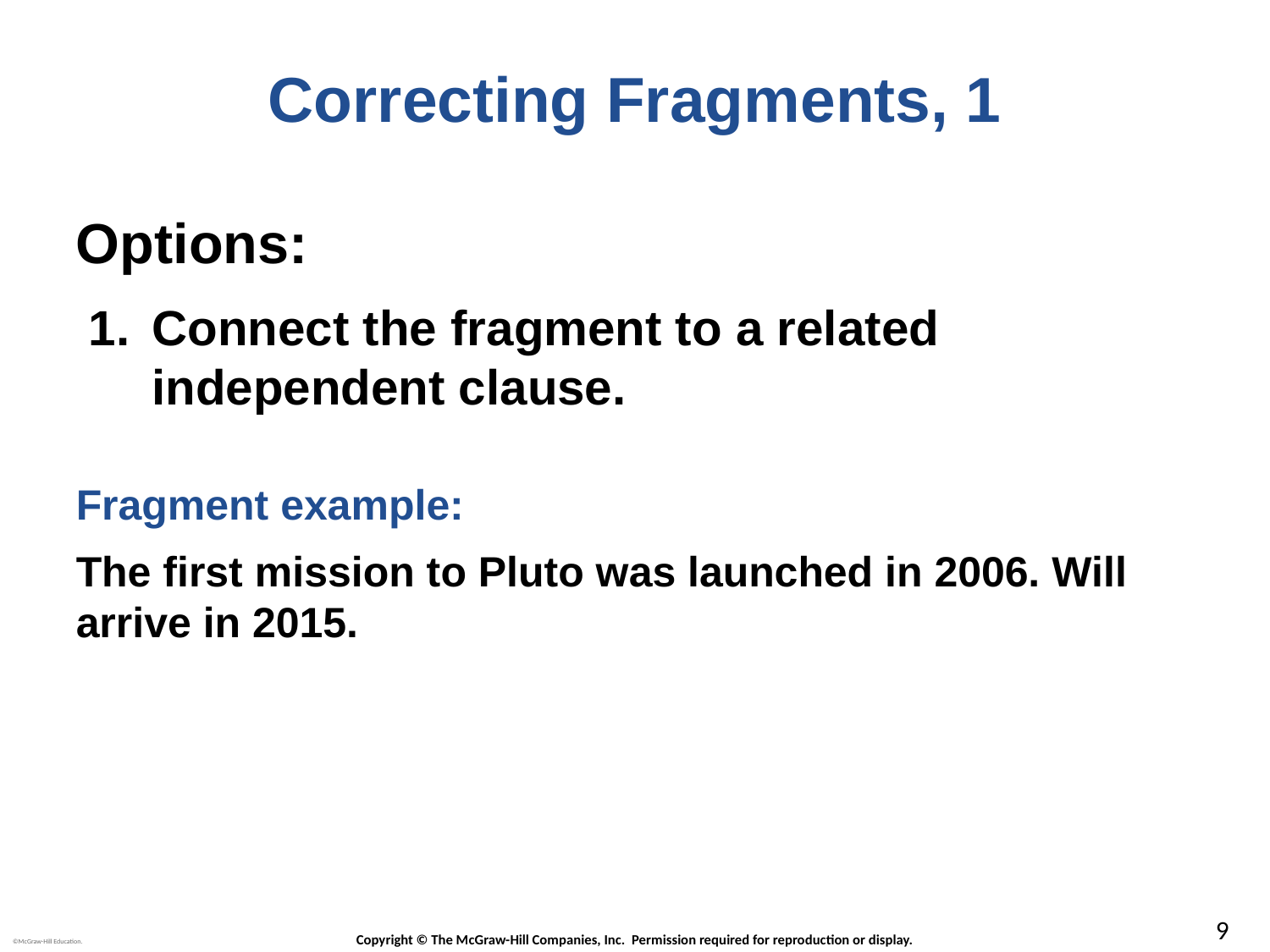

# Correcting Fragments, 1
Options:
Connect the fragment to a related independent clause.
Fragment example:
The first mission to Pluto was launched in 2006. Will arrive in 2015.